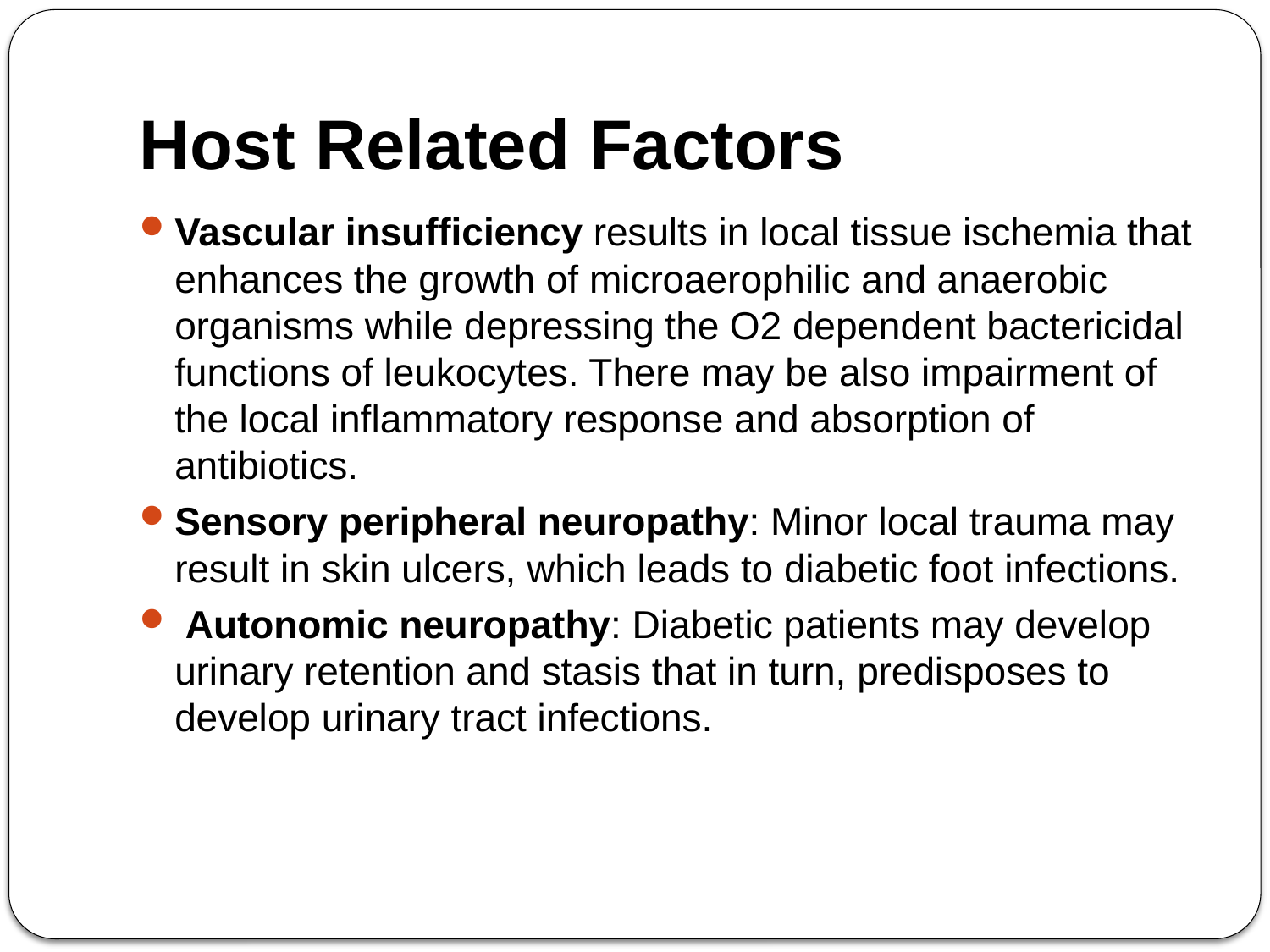

# Host Related Factors
Vascular insufficiency results in local tissue ischemia that enhances the growth of microaerophilic and anaerobic organisms while depressing the O2 dependent bactericidal functions of leukocytes. There may be also impairment of the local inflammatory response and absorption of antibiotics.
Sensory peripheral neuropathy: Minor local trauma may result in skin ulcers, which leads to diabetic foot infections.
 Autonomic neuropathy: Diabetic patients may develop urinary retention and stasis that in turn, predisposes to develop urinary tract infections.